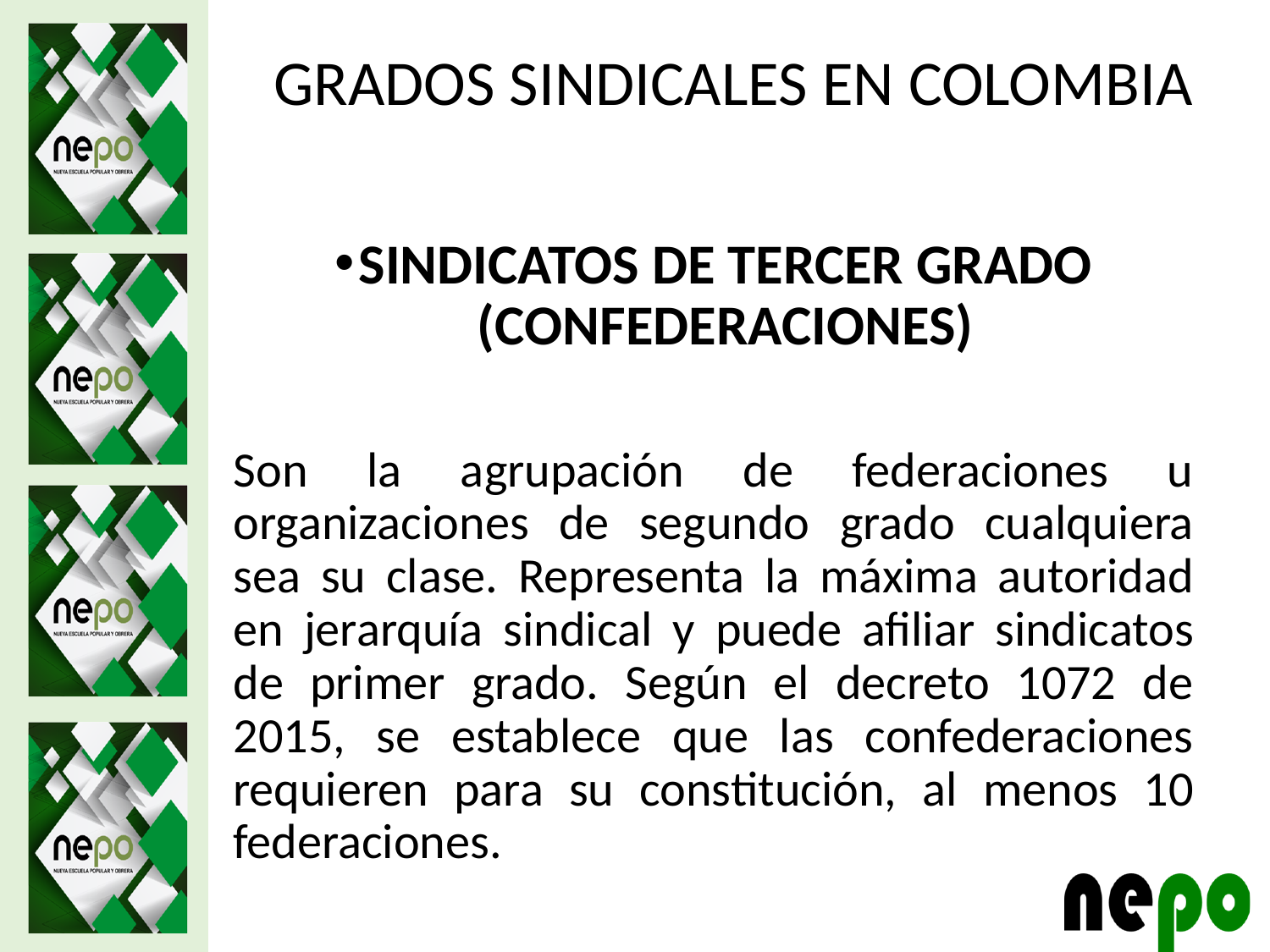

# GRADOS SINDICALES EN COLOMBIA
SINDICATOS DE TERCER GRADO (CONFEDERACIONES)

Son la agrupación de federaciones u organizaciones de segundo grado cualquiera sea su clase. Representa la máxima autoridad en jerarquía sindical y puede afiliar sindicatos de primer grado. Según el decreto 1072 de 2015, se establece que las confederaciones requieren para su constitución, al menos 10 federaciones.